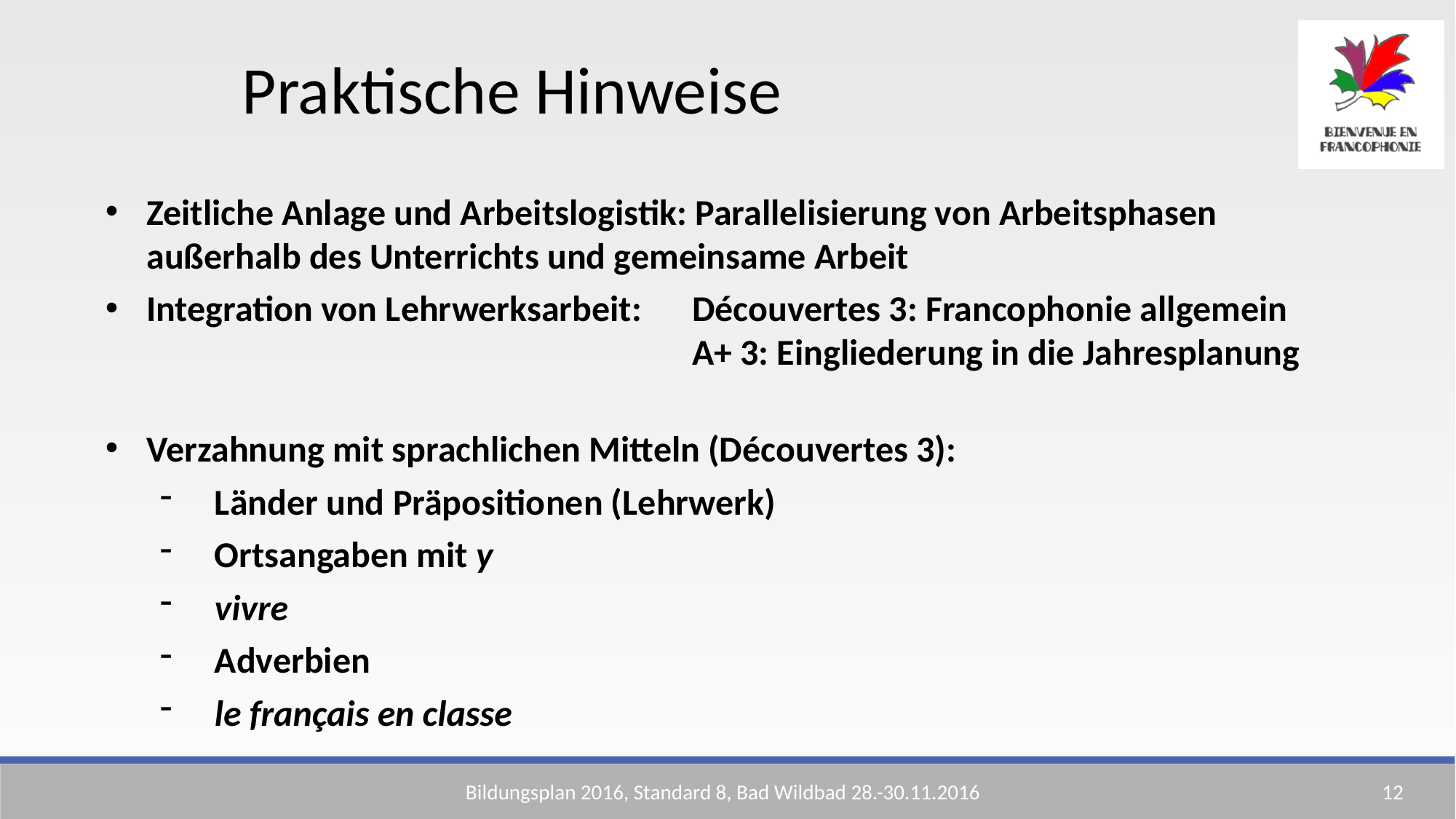

Praktische Hinweise
Zeitliche Anlage und Arbeitslogistik: Parallelisierung von Arbeitsphasen außerhalb des Unterrichts und gemeinsame Arbeit
Integration von Lehrwerksarbeit: 	Découvertes 3: Francophonie allgemein
					A+ 3: Eingliederung in die Jahresplanung
Verzahnung mit sprachlichen Mitteln (Découvertes 3):
Länder und Präpositionen (Lehrwerk)
Ortsangaben mit y
vivre
Adverbien
le français en classe